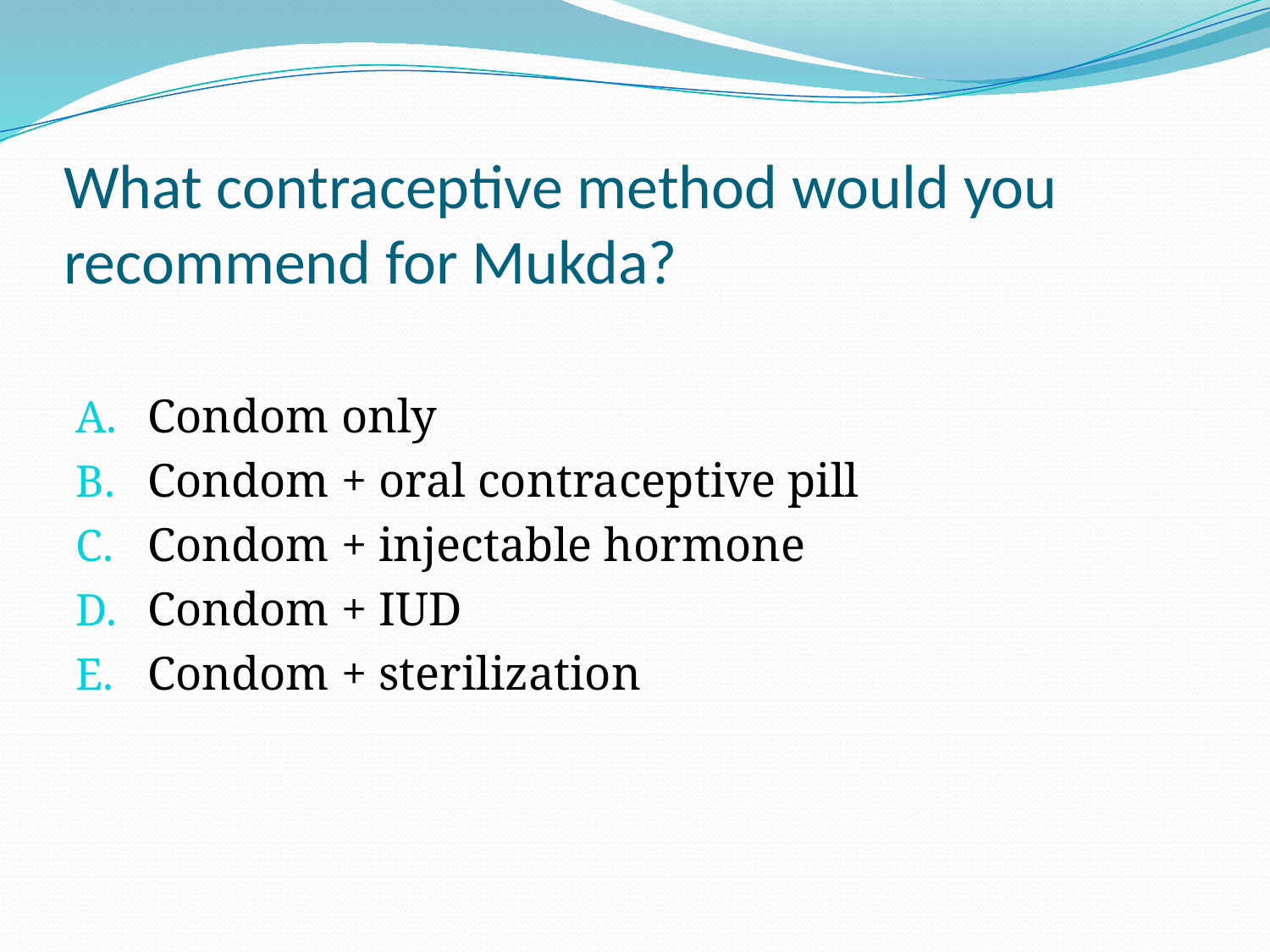

# What contraceptive method would you recommend for Mukda?
Condom only
Condom + oral contraceptive pill
Condom + injectable hormone
Condom + IUD
Condom + sterilization